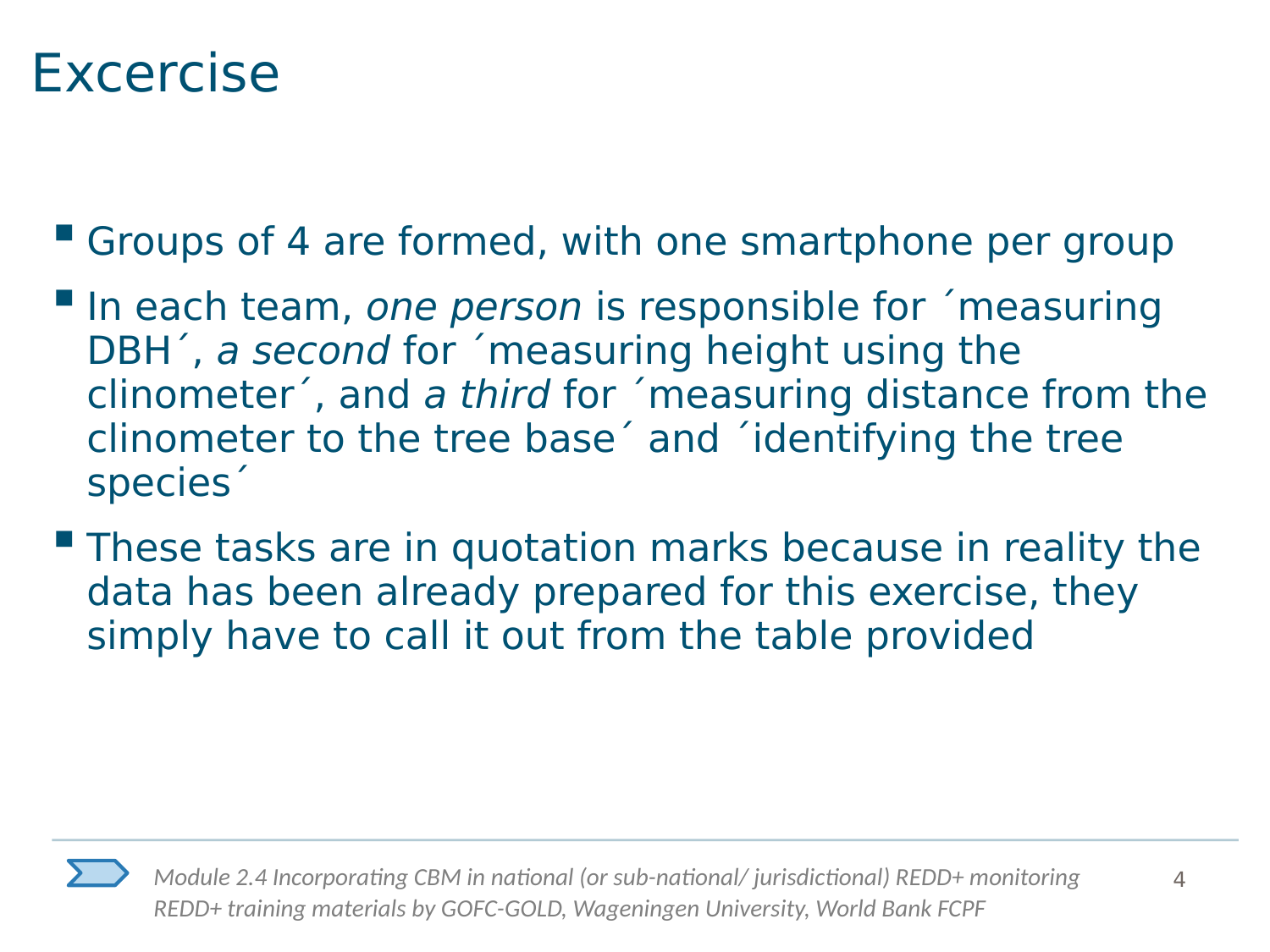

# Excercise
Groups of 4 are formed, with one smartphone per group
In each team, one person is responsible for ´measuring DBH´, a second for ´measuring height using the clinometer´, and a third for ´measuring distance from the clinometer to the tree base´ and ´identifying the tree species´
These tasks are in quotation marks because in reality the data has been already prepared for this exercise, they simply have to call it out from the table provided